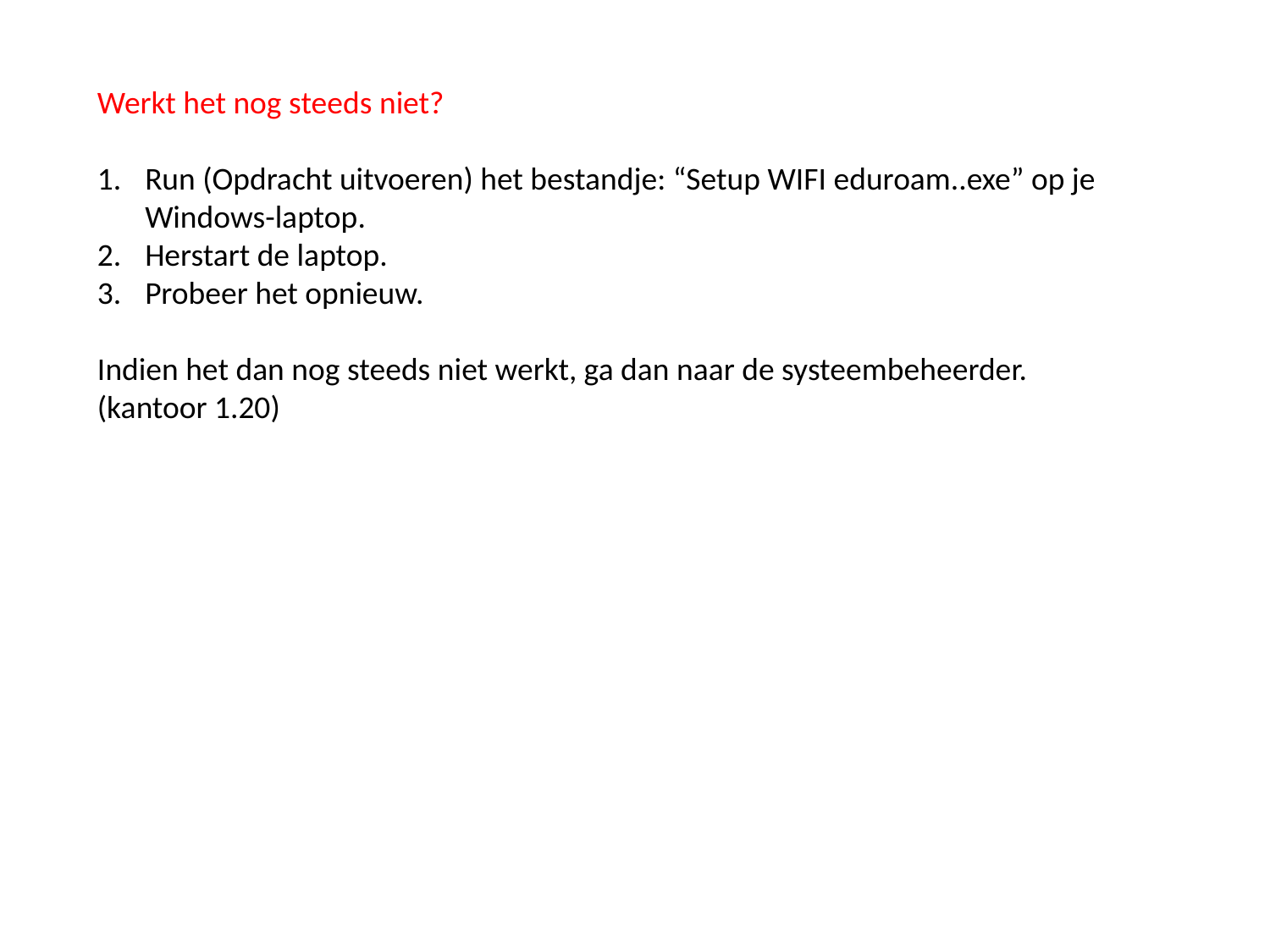

Werkt het nog steeds niet?

Run (Opdracht uitvoeren) het bestandje: “Setup WIFI eduroam..exe” op je Windows-laptop.
Herstart de laptop.
Probeer het opnieuw.

Indien het dan nog steeds niet werkt, ga dan naar de systeembeheerder. (kantoor 1.20)